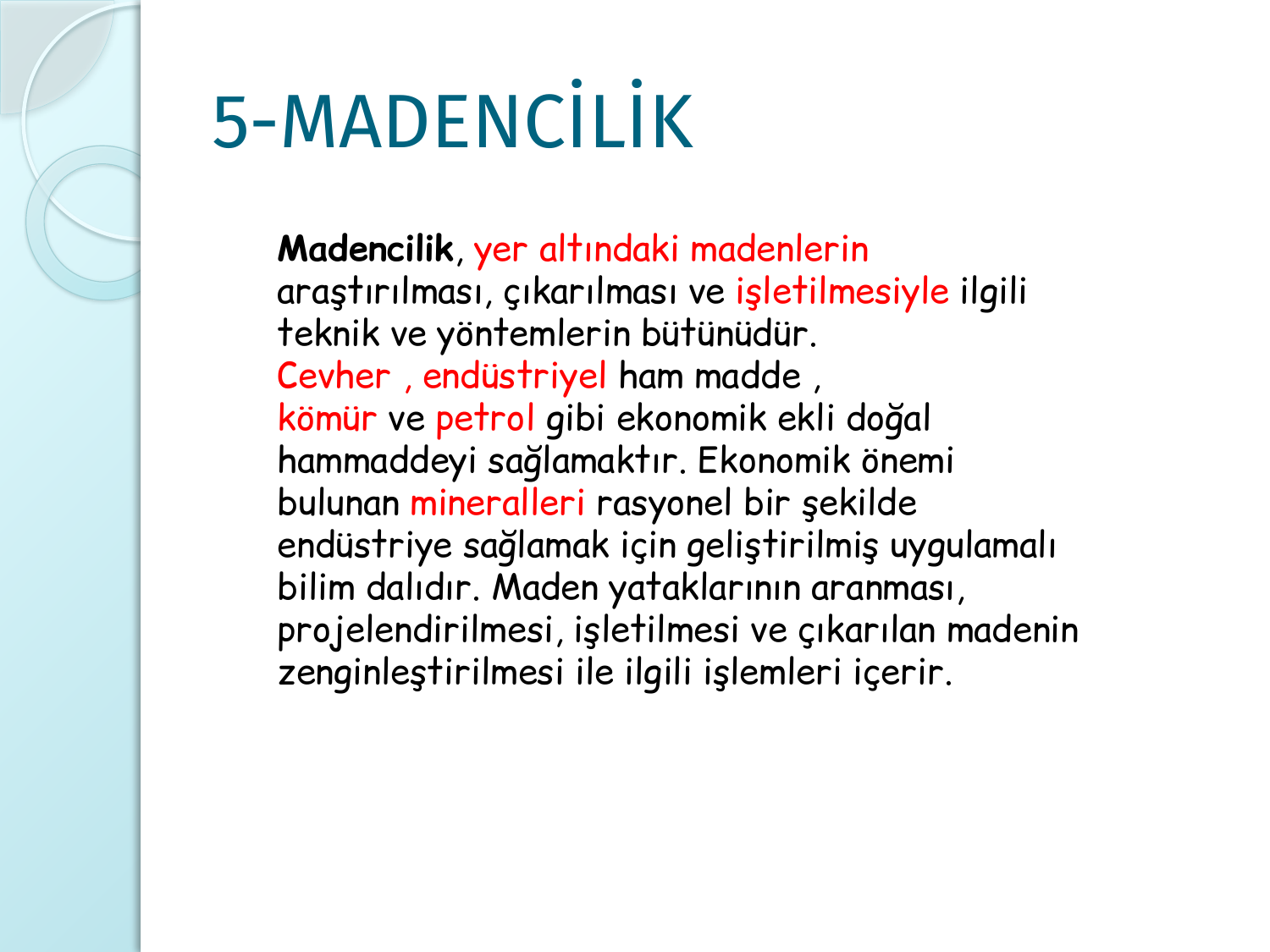

# 5-MADENCİLİK
Madencilik, yer altındaki madenlerin araştırılması, çıkarılması ve işletilmesiyle ilgili teknik ve yöntemlerin bütünüdür. Cevher , endüstriyel ham madde , kömür ve petrol gibi ekonomik ekli doğal hammaddeyi sağlamaktır. Ekonomik önemi bulunan mineralleri rasyonel bir şekilde endüstriye sağlamak için geliştirilmiş uygulamalı bilim dalıdır. Maden yataklarının aranması, projelendirilmesi, işletilmesi ve çıkarılan madenin zenginleştirilmesi ile ilgili işlemleri içerir.